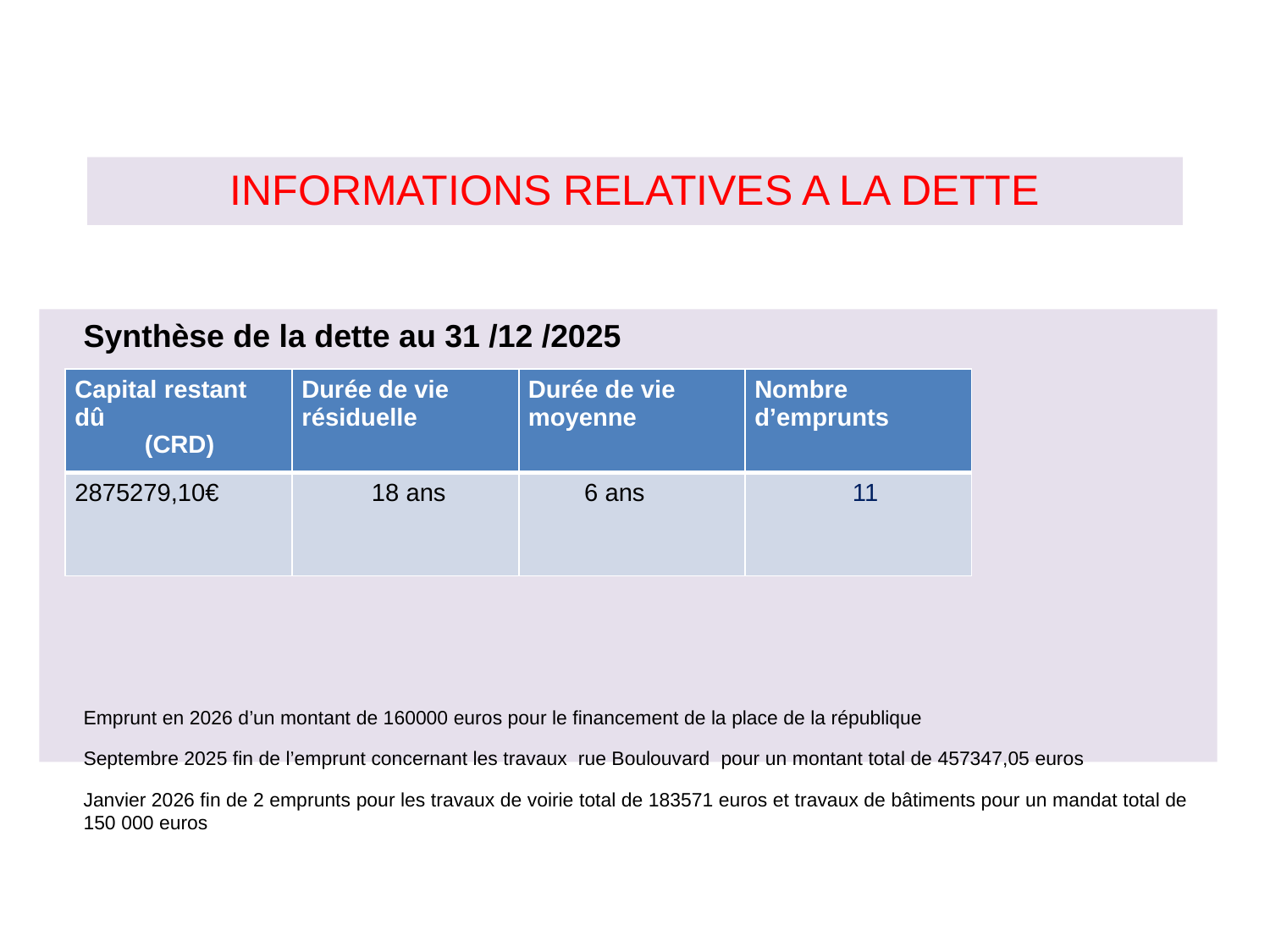

# INFORMATIONS RELATIVES A LA DETTE
Synthèse de la dette au 31 /12 /2025

Emprunt en 2026 d’un montant de 160000 euros pour le financement de la place de la république
Septembre 2025 fin de l’emprunt concernant les travaux  rue Boulouvard  pour un montant total de 457347,05 euros
Janvier 2026 fin de 2 emprunts pour les travaux de voirie total de 183571 euros et travaux de bâtiments pour un mandat total de 150 000 euros

| Capital restant dû (CRD) | Durée de vie résiduelle | Durée de vie moyenne | Nombre d’emprunts |
| --- | --- | --- | --- |
| 2875279,10€ | 18 ans | 6 ans | 11 |